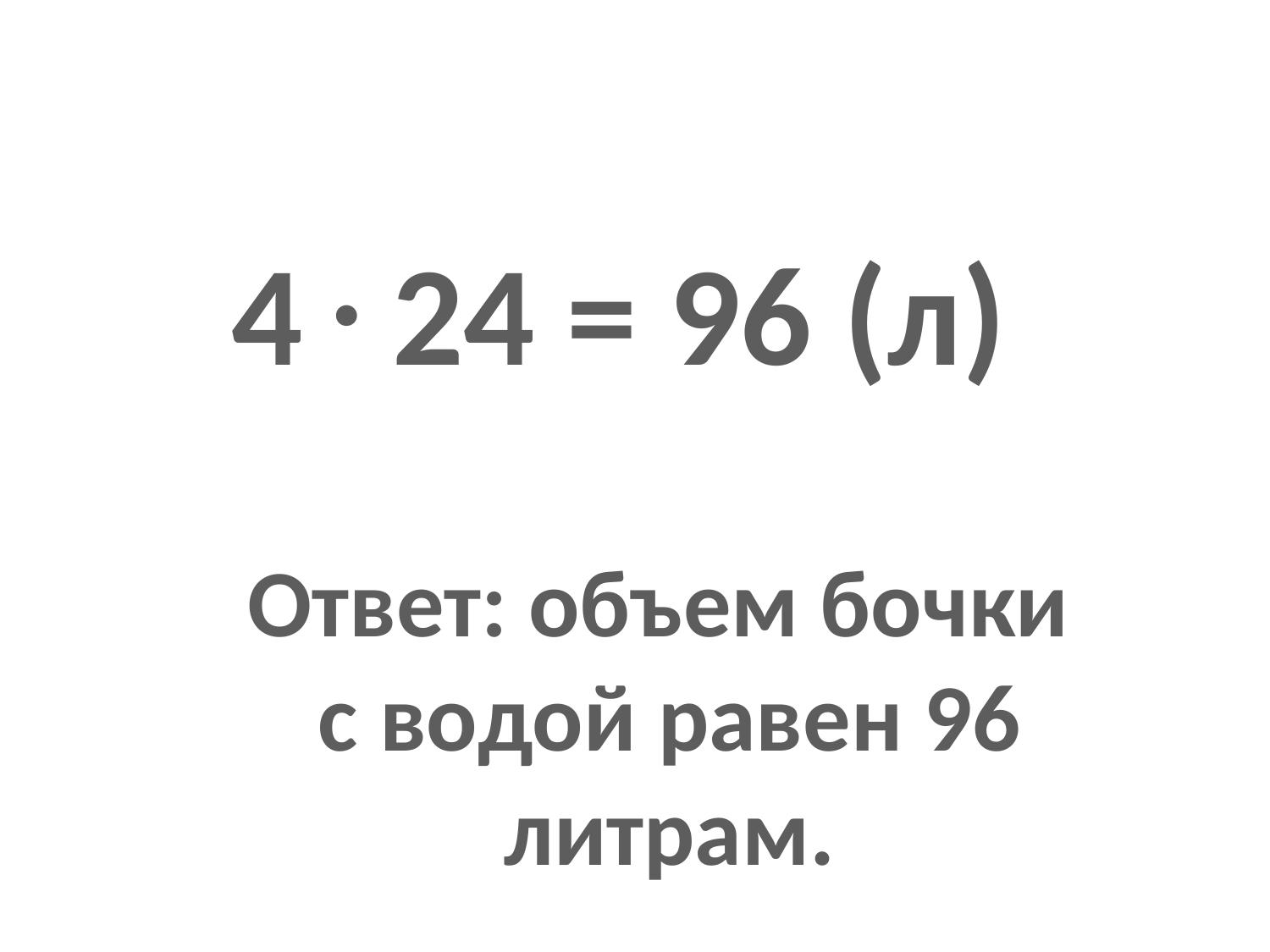

#
.
24 = 96 (л)
4

Ответ: объем бочки
с водой равен 96 литрам.